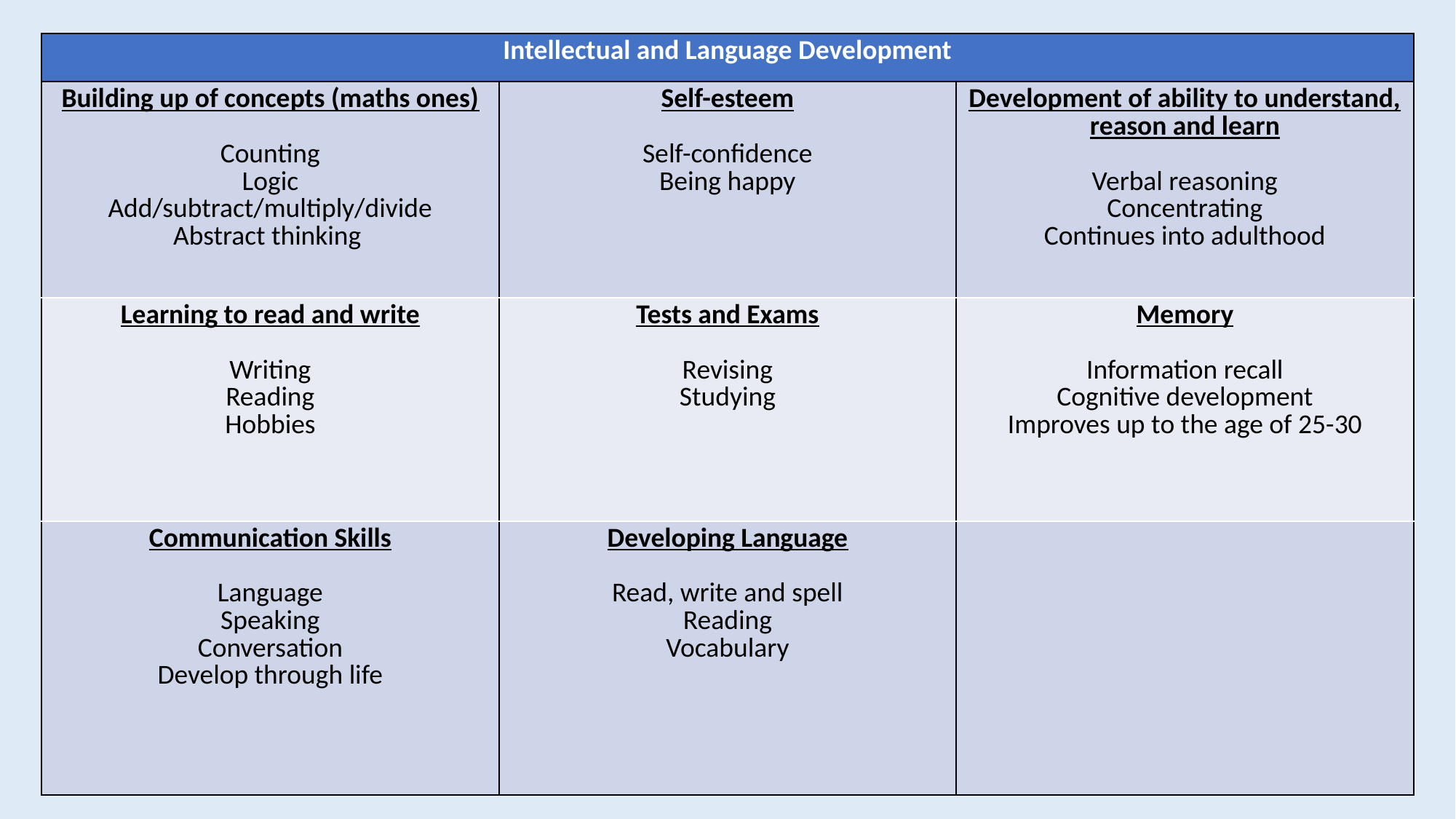

| Intellectual and Language Development |  |  |
| --- | --- | --- |
| Building up of concepts (maths ones) Counting Logic Add/subtract/multiply/divide Abstract thinking | Self-esteem Self-confidence Being happy | Development of ability to understand, reason and learn Verbal reasoning Concentrating Continues into adulthood |
| Learning to read and write Writing Reading Hobbies | Tests and Exams Revising Studying | Memory Information recall Cognitive development Improves up to the age of 25-30 |
| Communication Skills Language Speaking Conversation Develop through life | Developing Language Read, write and spell Reading Vocabulary |  |